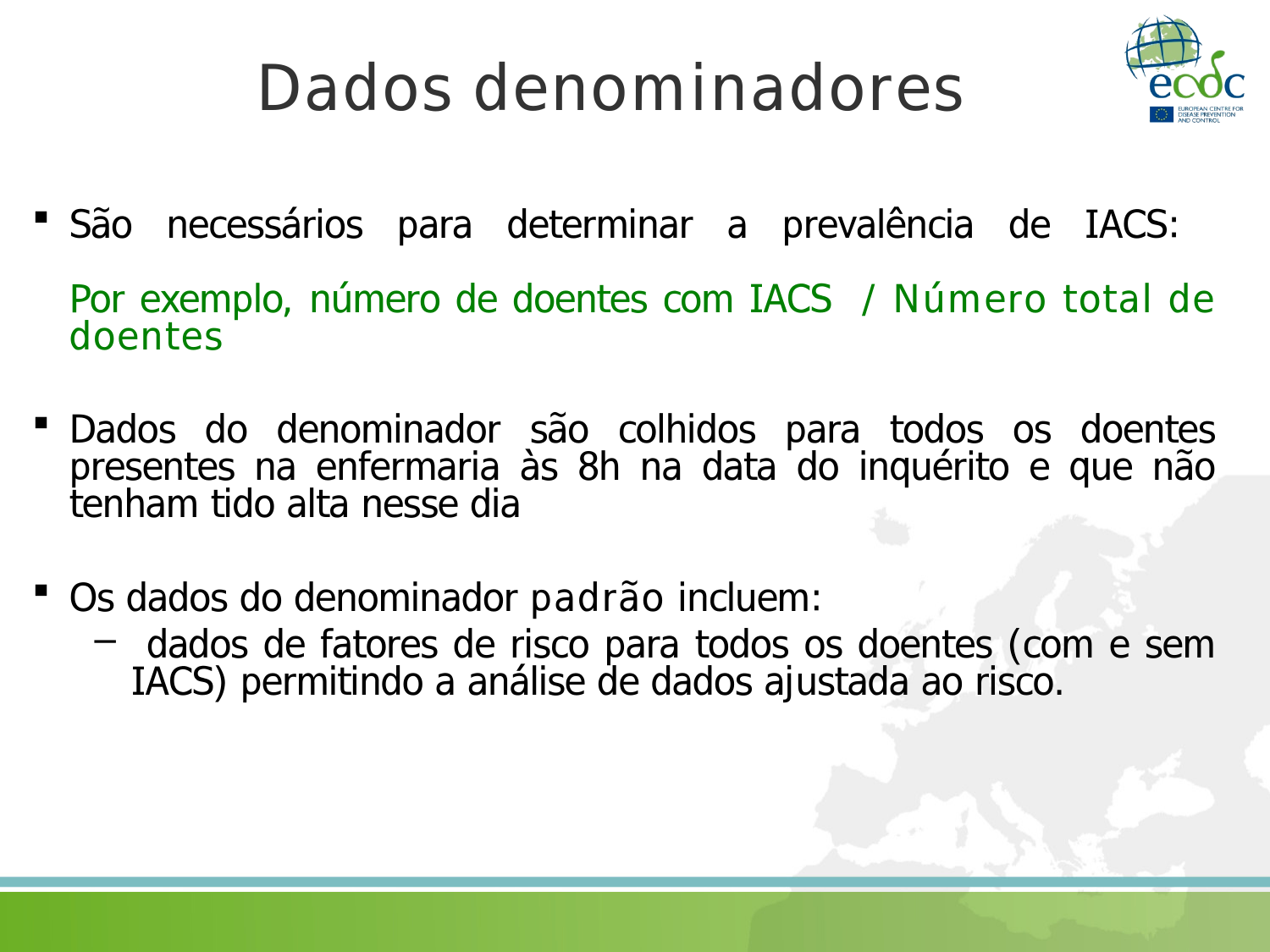

# Dados denominadores

São necessários para determinar a prevalência de IACS:
Por exemplo, número de doentes com IACS  / Número total de doentes

Dados do denominador são colhidos para todos os doentes presentes na enfermaria às 8h na data do inquérito e que não tenham tido alta nesse dia

Os dados do denominador padrão incluem:
 dados de fatores de risco para todos os doentes (com e sem IACS) permitindo a análise de dados ajustada ao risco.